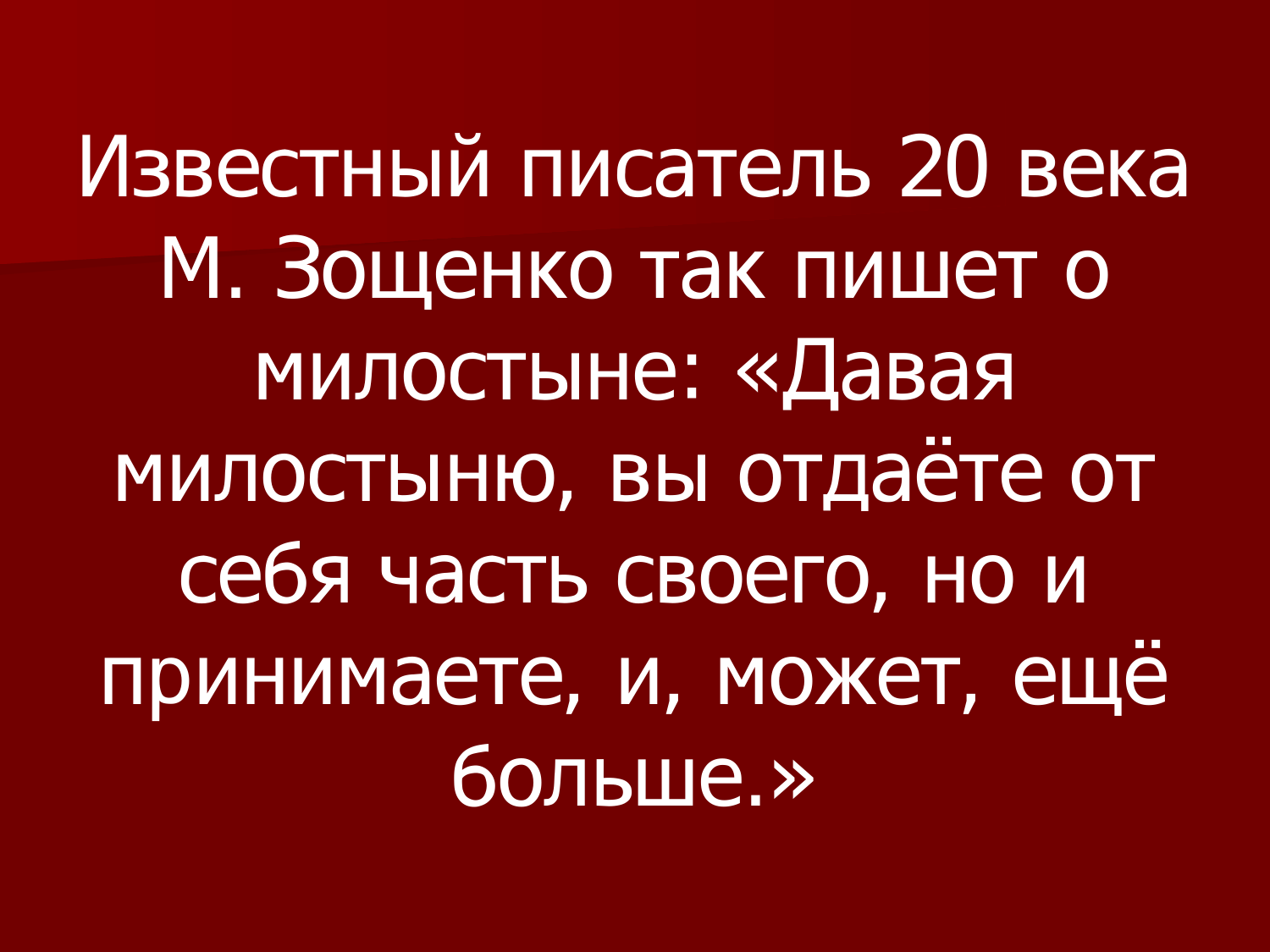

#
Известный писатель 20 века М. Зощенко так пишет о милостыне: «Давая милостыню, вы отдаёте от себя часть своего, но и принимаете, и, может, ещё больше.»